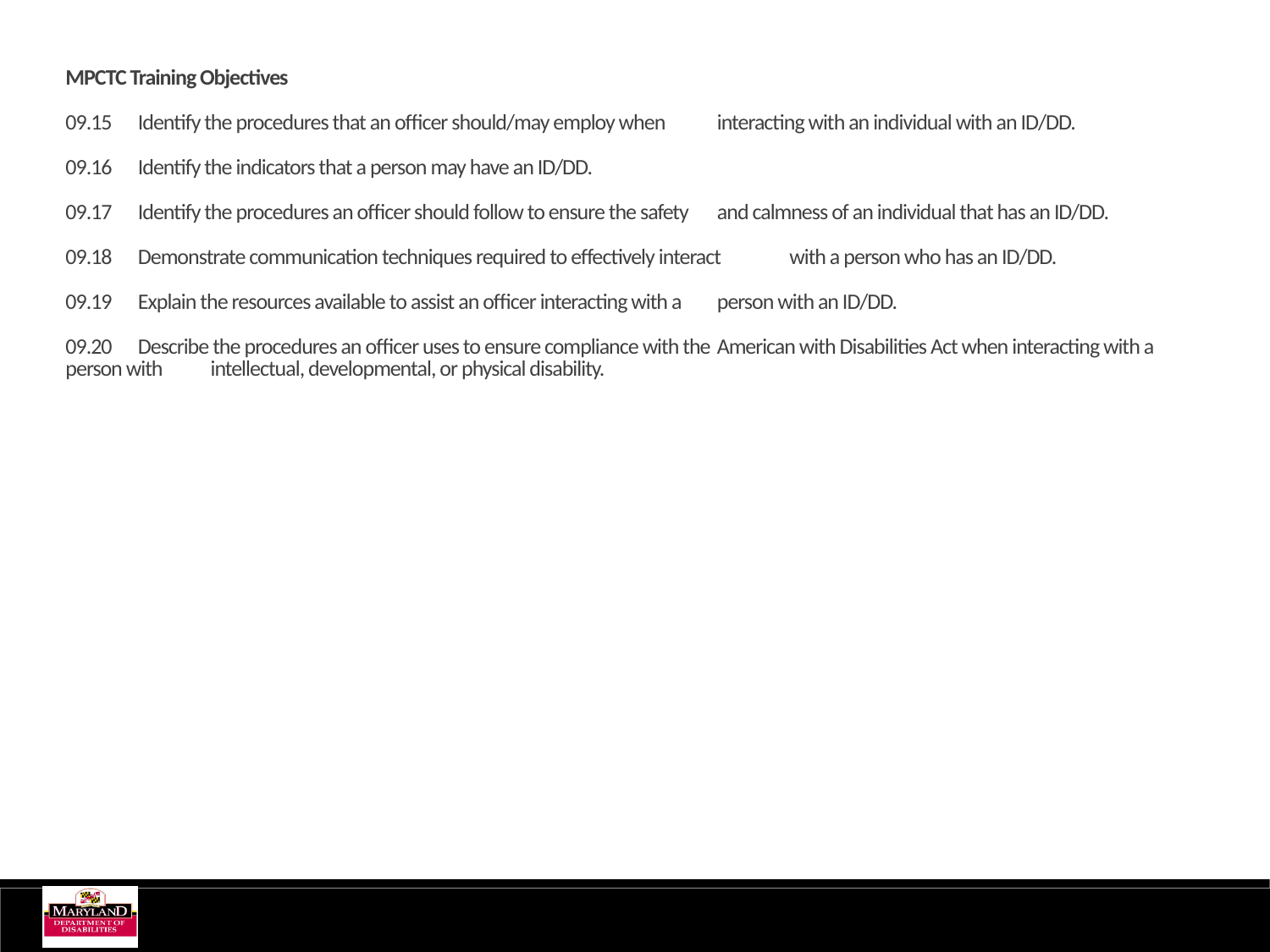

MPCTC Training Objectives
09.15 	Identify the procedures that an officer should/may employ when 	interacting with an individual with an ID/DD.
09.16	Identify the indicators that a person may have an ID/DD.
 
09.17	Identify the procedures an officer should follow to ensure the safety 	and calmness of an individual that has an ID/DD.
09.18	Demonstrate communication techniques required to effectively interact 	with a person who has an ID/DD.
09.19	Explain the resources available to assist an officer interacting with a 	person with an ID/DD.
09.20	Describe the procedures an officer uses to ensure compliance with the 	American with Disabilities Act when interacting with a person with 	intellectual, developmental, or physical disability.